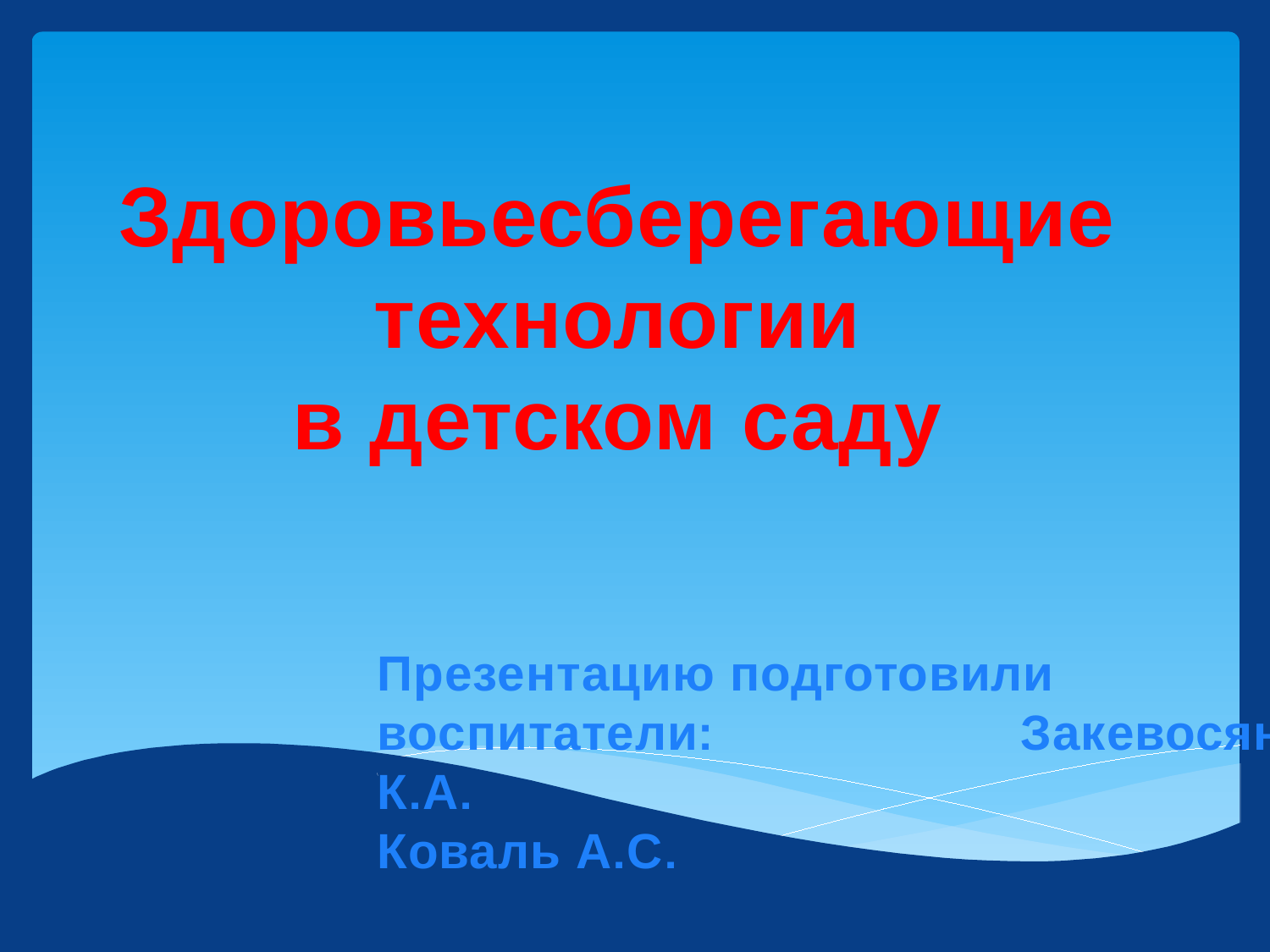

Здоровьесберегающие
технологии
в детском саду
Презентацию подготовили воспитатели:                     Закевосян К.А.
Коваль А.С.
\